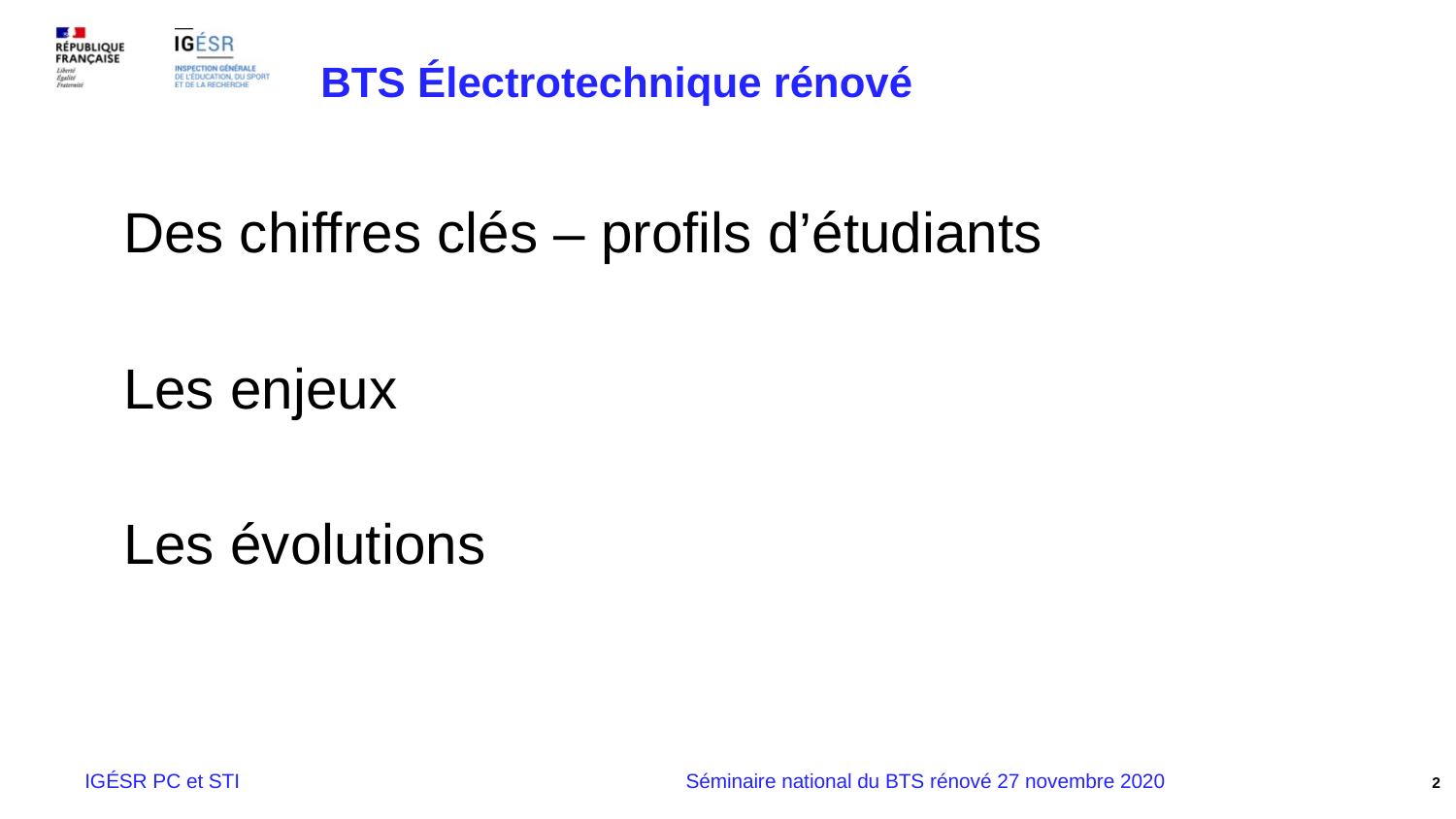

BTS Électrotechnique rénové
Des chiffres clés – profils d’étudiants

Les enjeux

Les évolutions

2